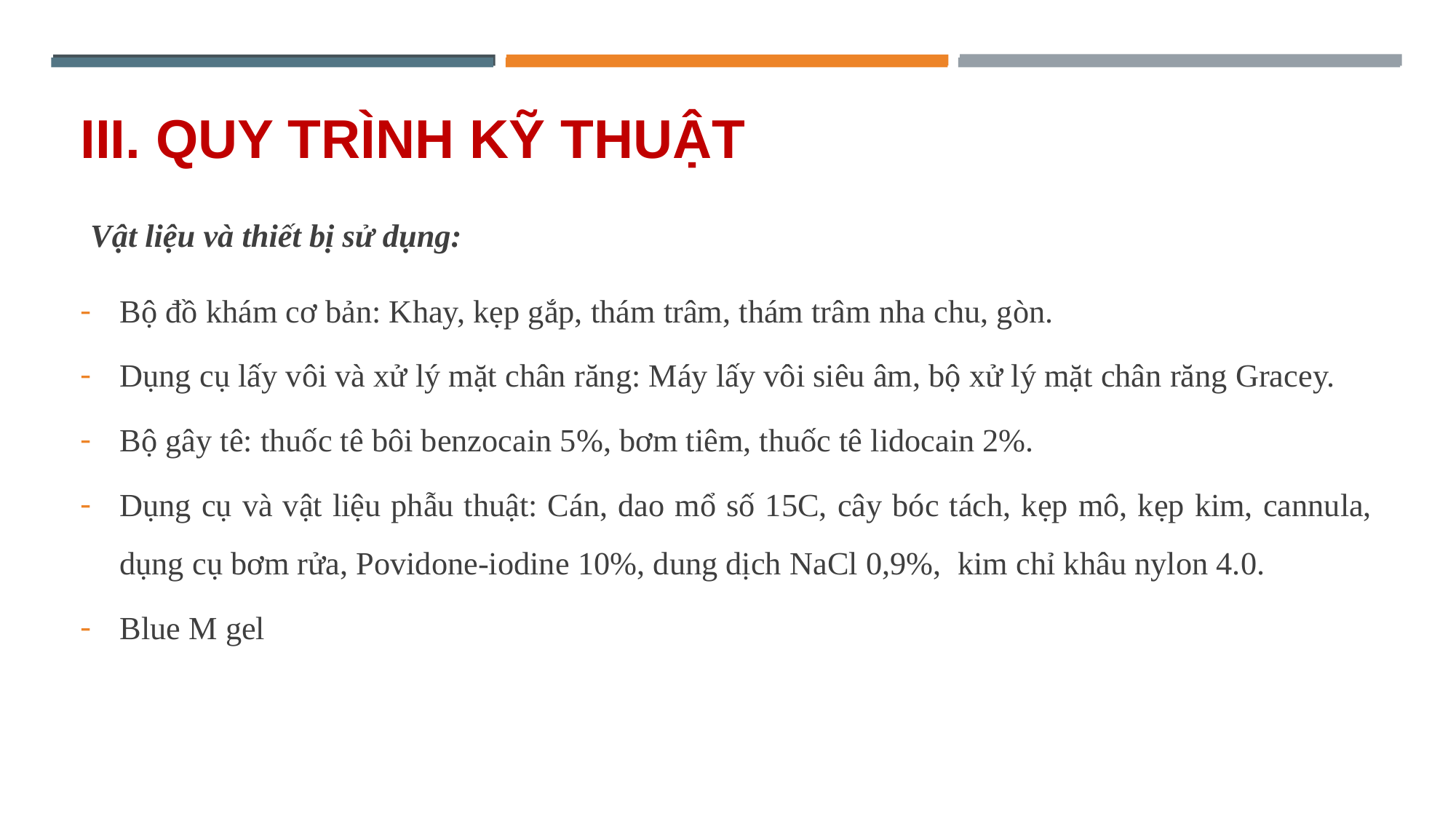

# III. QUY TRÌNH KỸ THUẬT
Vật liệu và thiết bị sử dụng:
Bộ đồ khám cơ bản: Khay, kẹp gắp, thám trâm, thám trâm nha chu, gòn.
Dụng cụ lấy vôi và xử lý mặt chân răng: Máy lấy vôi siêu âm, bộ xử lý mặt chân răng Gracey.
Bộ gây tê: thuốc tê bôi benzocain 5%, bơm tiêm, thuốc tê lidocain 2%.
Dụng cụ và vật liệu phẫu thuật: Cán, dao mổ số 15C, cây bóc tách, kẹp mô, kẹp kim, cannula, dụng cụ bơm rửa, Povidone-iodine 10%, dung dịch NaCl 0,9%,  kim chỉ khâu nylon 4.0.
Blue M gel